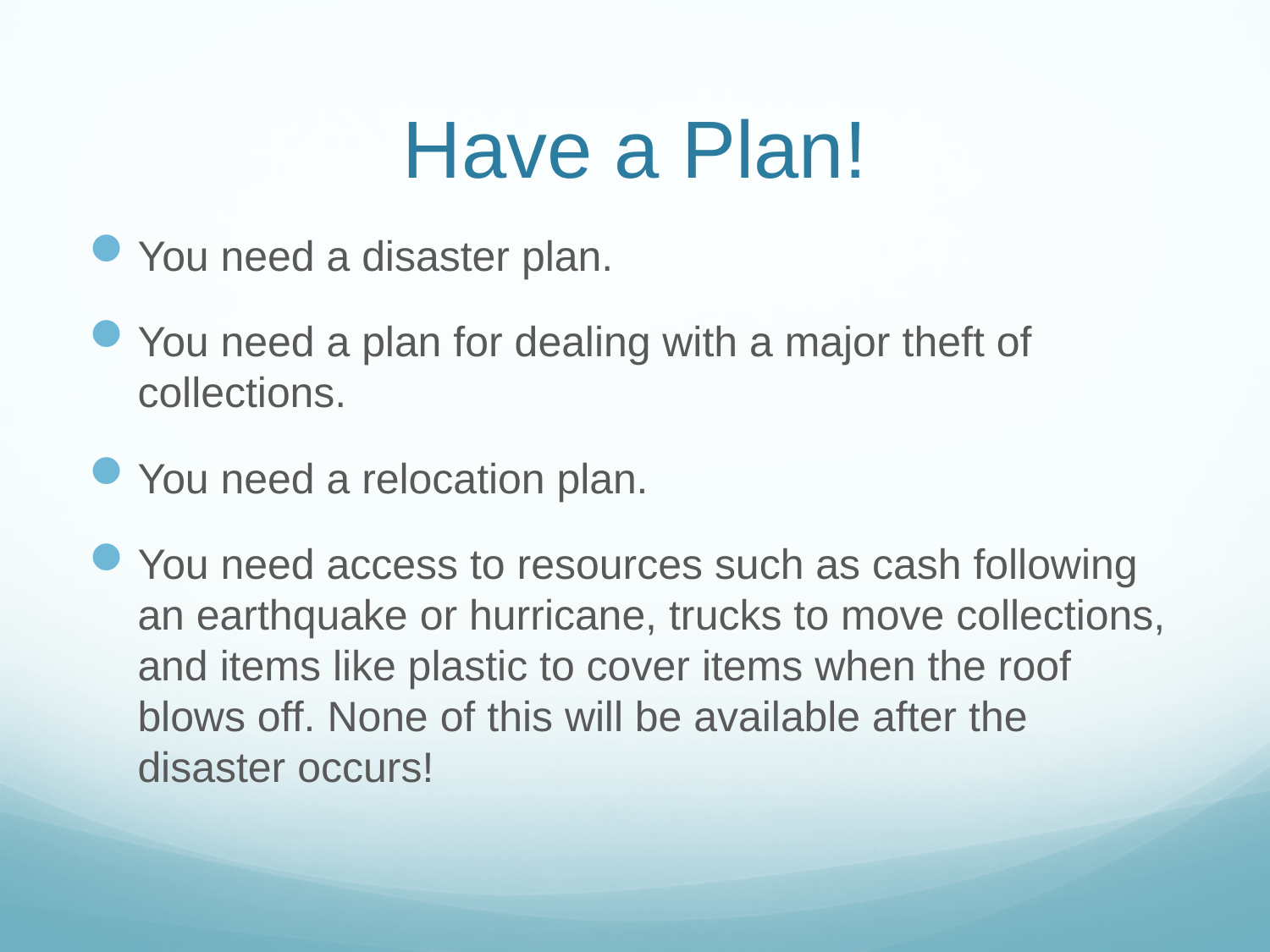

# Have a Plan!
You need a disaster plan.
You need a plan for dealing with a major theft of collections.
You need a relocation plan.
You need access to resources such as cash following an earthquake or hurricane, trucks to move collections, and items like plastic to cover items when the roof blows off. None of this will be available after the disaster occurs!